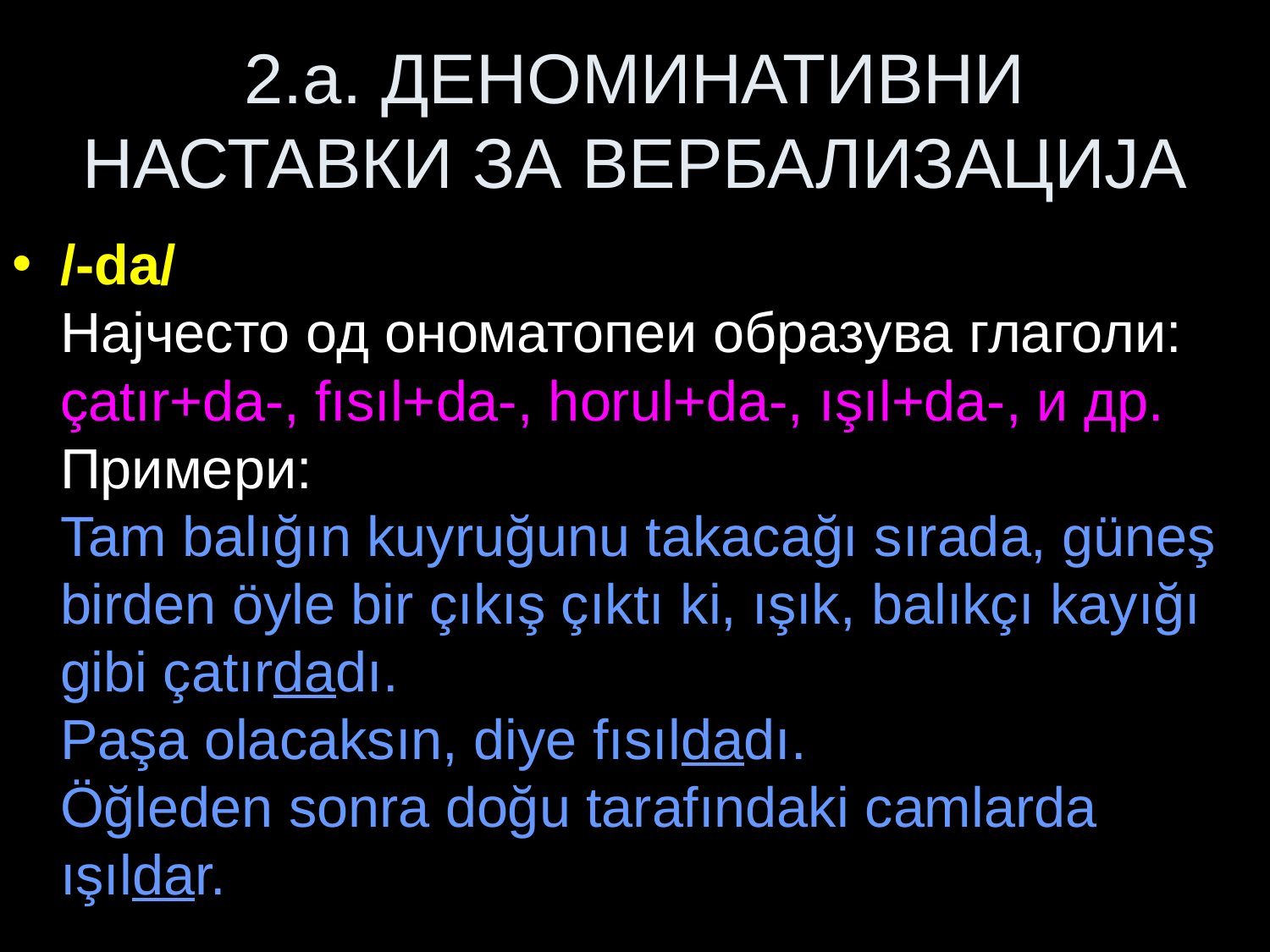

# 2.a. ДЕНОМИНАТИВНИ НАСТАВКИ ЗА ВЕРБАЛИЗАЦИЈА
/-da/
Најчесто од ономатопеи образува глаголи:
çatır+da-, fısıl+da-, horul+da-, ışıl+da-, и др.
Примери:
Tam balığın kuyruğunu takacağı sırada, güneş birden öyle bir çıkış çıktı ki, ışık, balıkçı kayığı gibi çatırdadı.
Paşa olacaksın, diye fısıldadı.
Öğleden sonra doğu tarafındaki camlarda ışıldar.